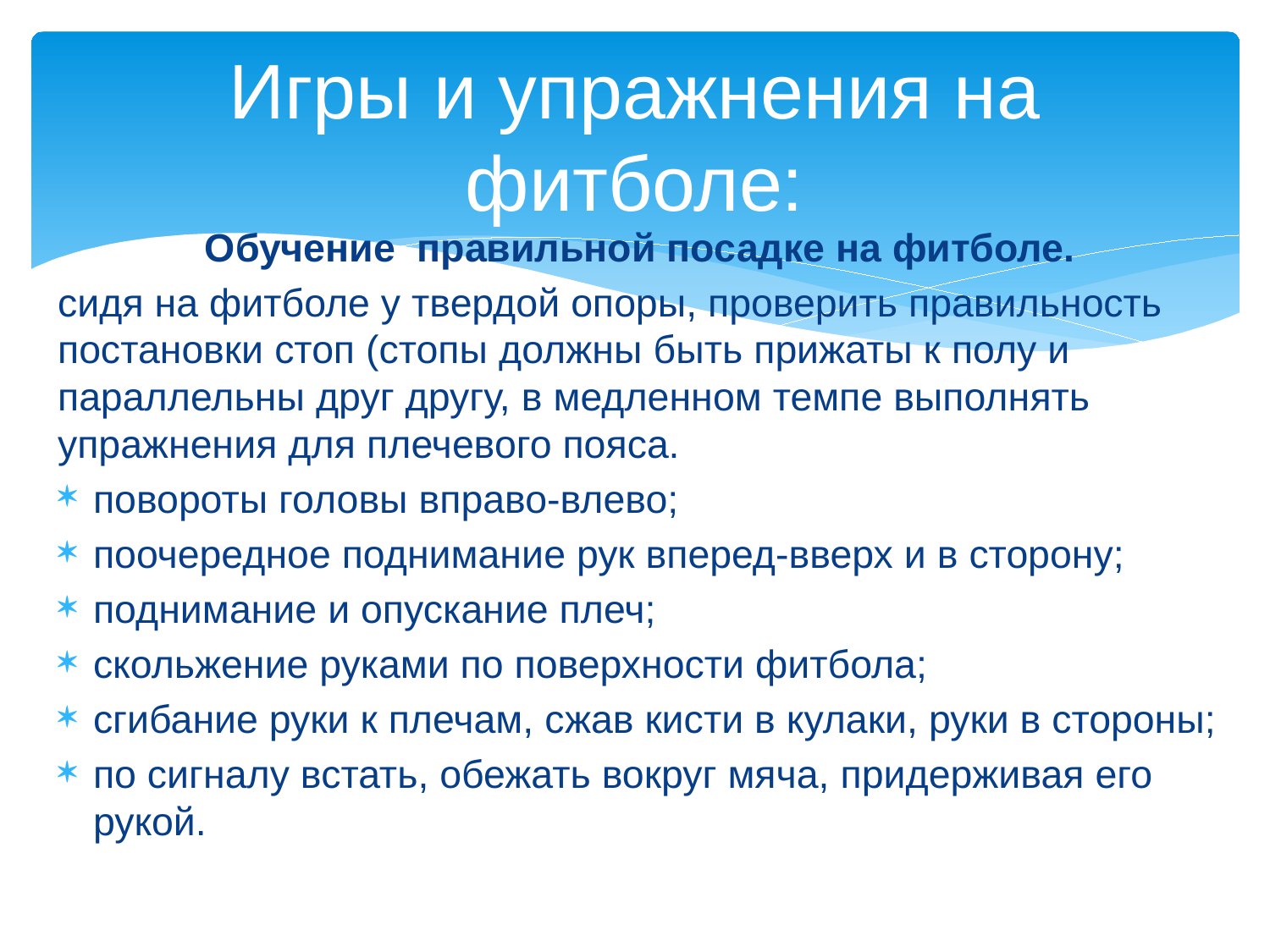

# Игры и упражнения на фитболе:
Обучение  правильной посадке на фитболе.
сидя на фитболе у твердой опоры, проверить правильность постановки стоп (стопы должны быть прижаты к полу и параллельны друг другу, в медленном темпе выполнять упражнения для плечевого пояса.
повороты головы вправо-влево;
поочередное поднимание рук вперед-вверх и в сторону;
поднимание и опускание плеч;
скольжение руками по поверхности фитбола;
сгибание руки к плечам, сжав кисти в кулаки, руки в стороны;
по сигналу встать, обежать вокруг мяча, придерживая его рукой.